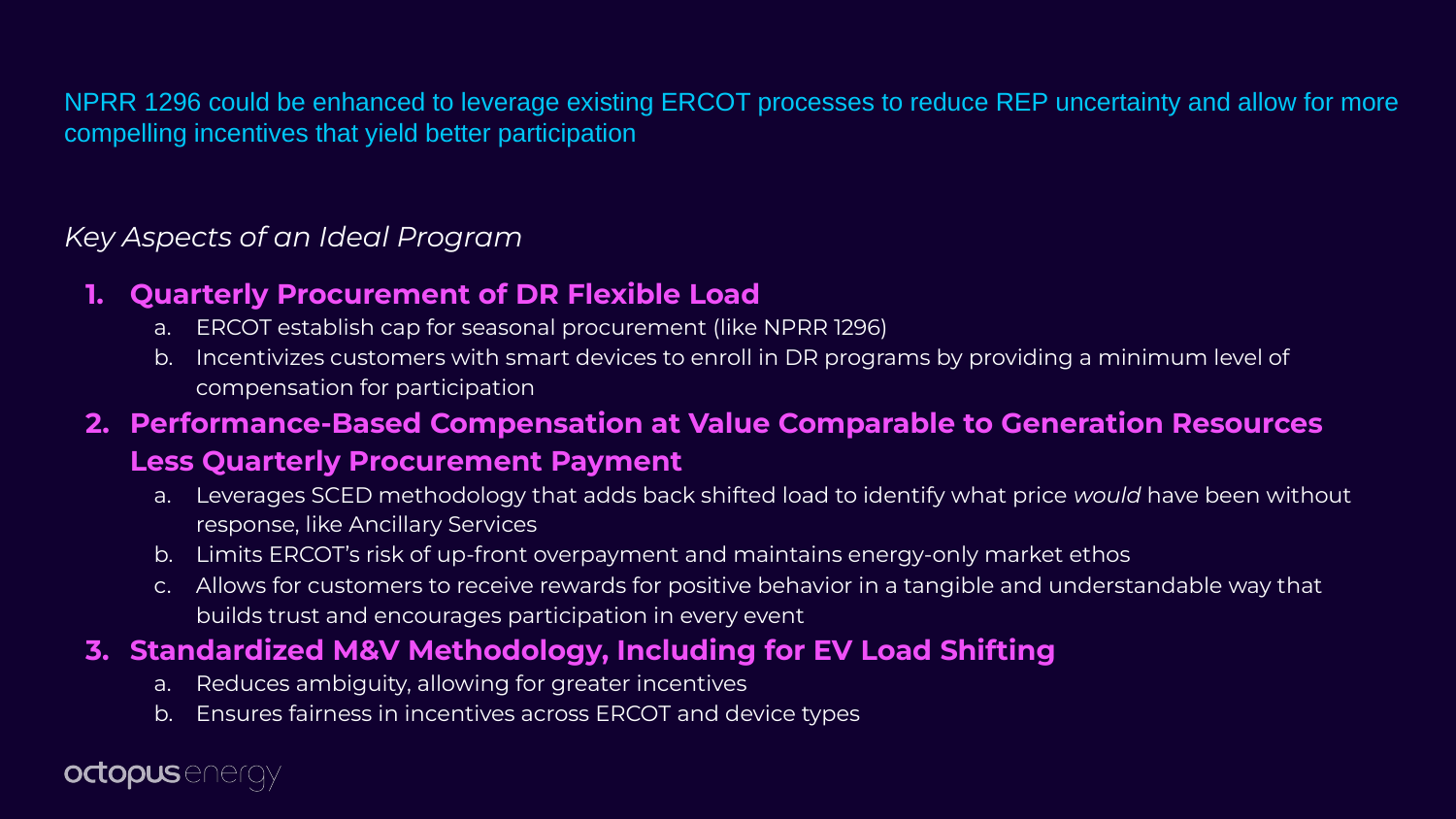

# NPRR 1296 could be enhanced to leverage existing ERCOT processes to reduce REP uncertainty and allow for more compelling incentives that yield better participation
Key Aspects of an Ideal Program
Quarterly Procurement of DR Flexible Load
ERCOT establish cap for seasonal procurement (like NPRR 1296)
Incentivizes customers with smart devices to enroll in DR programs by providing a minimum level of compensation for participation
Performance-Based Compensation at Value Comparable to Generation Resources Less Quarterly Procurement Payment
Leverages SCED methodology that adds back shifted load to identify what price would have been without response, like Ancillary Services
Limits ERCOT’s risk of up-front overpayment and maintains energy-only market ethos
Allows for customers to receive rewards for positive behavior in a tangible and understandable way that builds trust and encourages participation in every event
Standardized M&V Methodology, Including for EV Load Shifting
Reduces ambiguity, allowing for greater incentives
Ensures fairness in incentives across ERCOT and device types